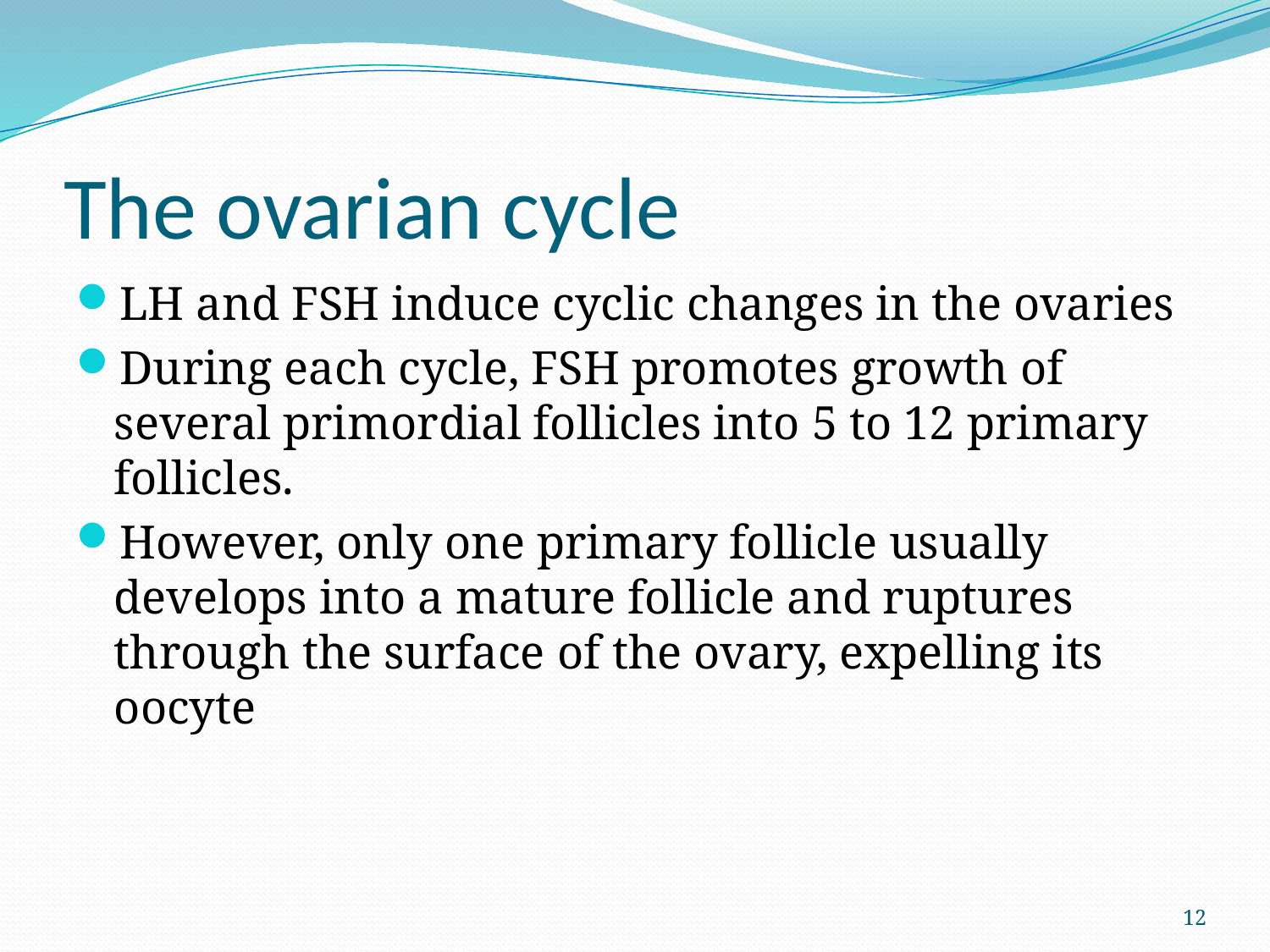

# The ovarian cycle
LH and FSH induce cyclic changes in the ovaries
During each cycle, FSH promotes growth of several primordial follicles into 5 to 12 primary follicles.
However, only one primary follicle usually develops into a mature follicle and ruptures through the surface of the ovary, expelling its oocyte
12